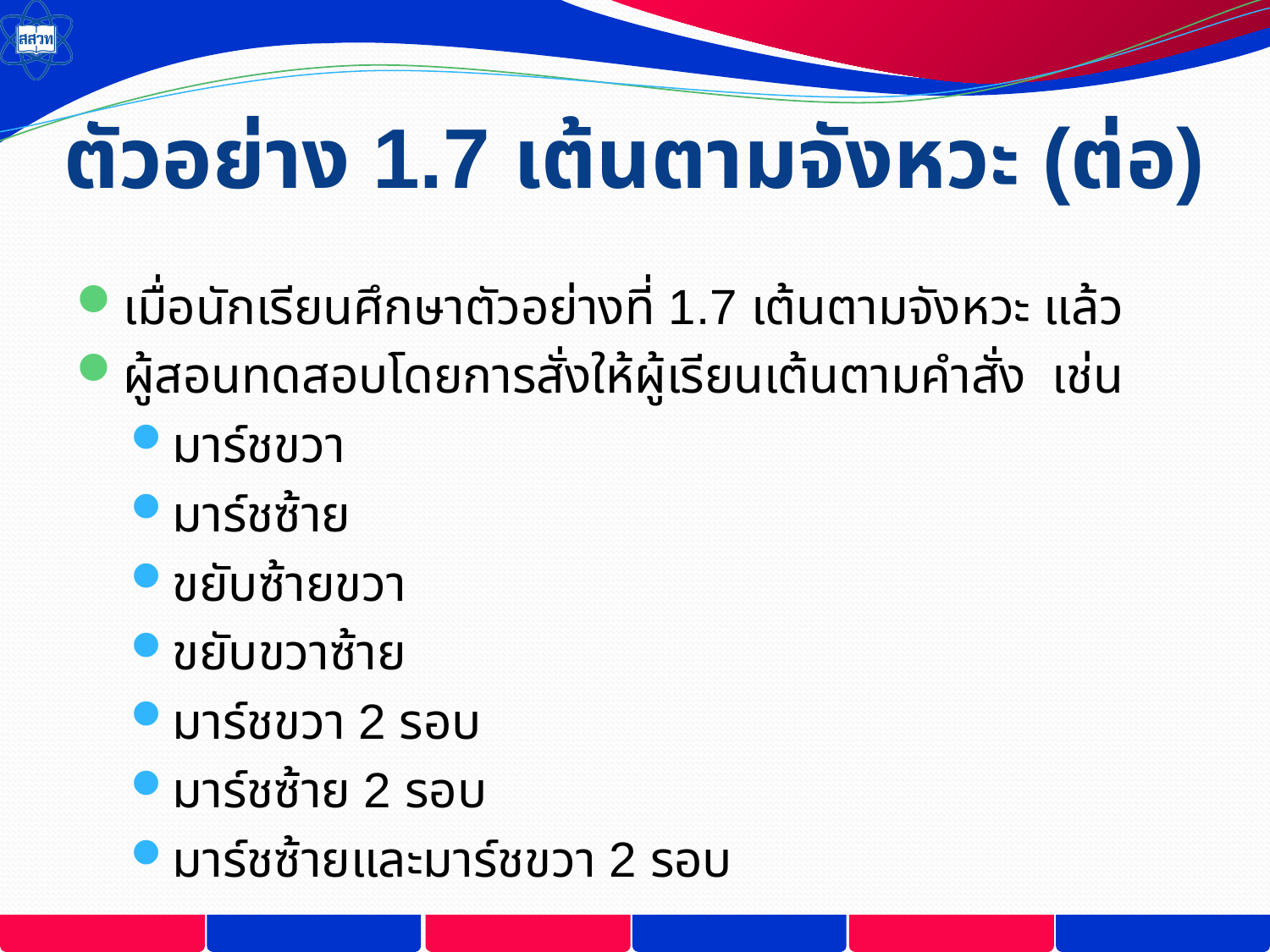

# ตัวอย่าง 1.7 เต้นตามจังหวะ (ต่อ)
เมื่อนักเรียนศึกษาตัวอย่างที่ 1.7 เต้นตามจังหวะ แล้ว
ผู้สอนทดสอบโดยการสั่งให้ผู้เรียนเต้นตามคำสั่ง  เช่น
มาร์ชขวา
มาร์ชซ้าย
ขยับซ้ายขวา
ขยับขวาซ้าย
มาร์ชขวา 2 รอบ
มาร์ชซ้าย 2 รอบ
มาร์ชซ้ายและมาร์ชขวา 2 รอบ